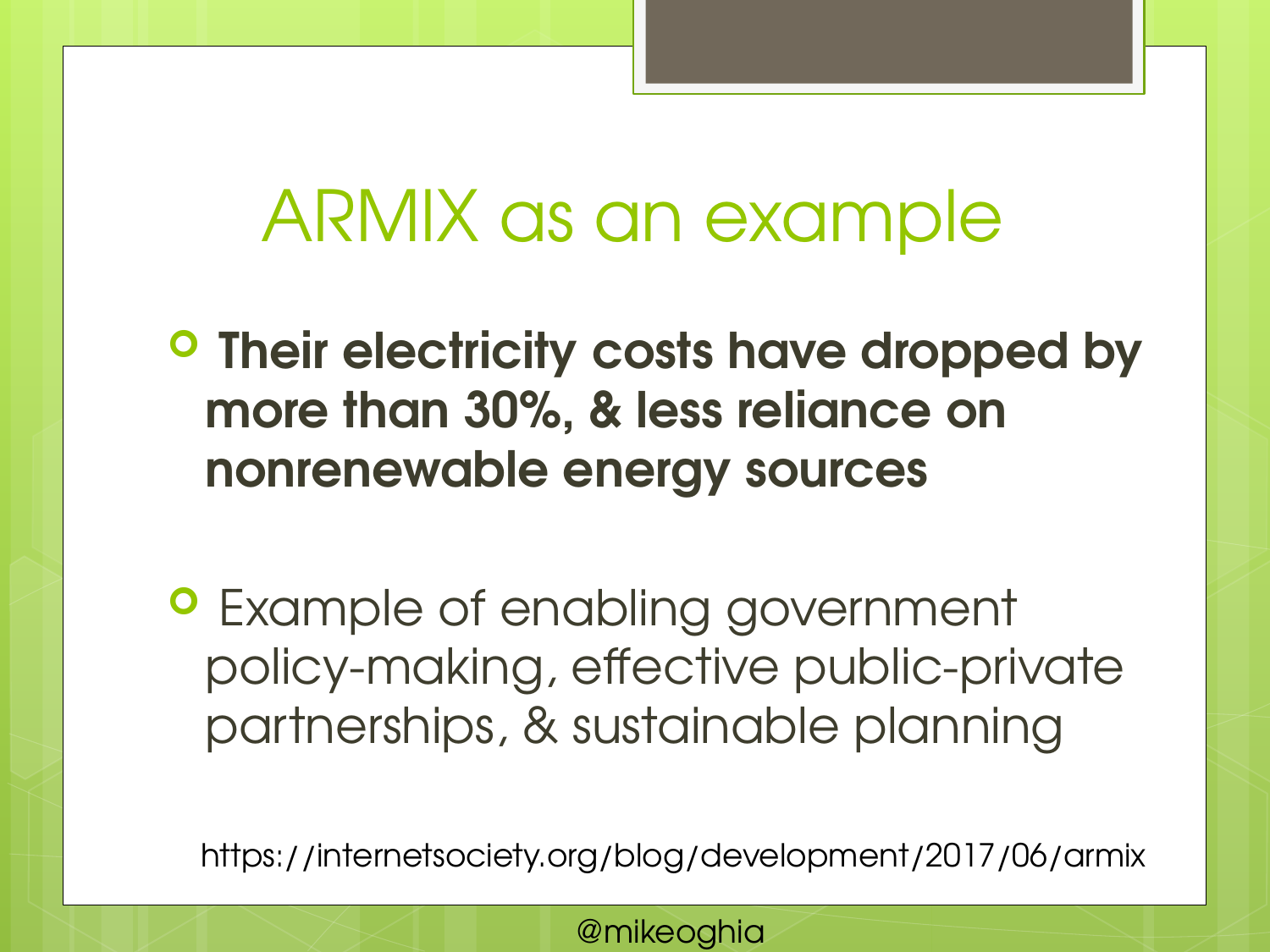

# ARMIX as an example
 Their electricity costs have dropped by more than 30%, & less reliance on nonrenewable energy sources

 Example of enabling government  policy-making, effective public-private partnerships, & sustainable planning
https://internetsociety.org/blog/development/2017/06/armix
@mikeoghia